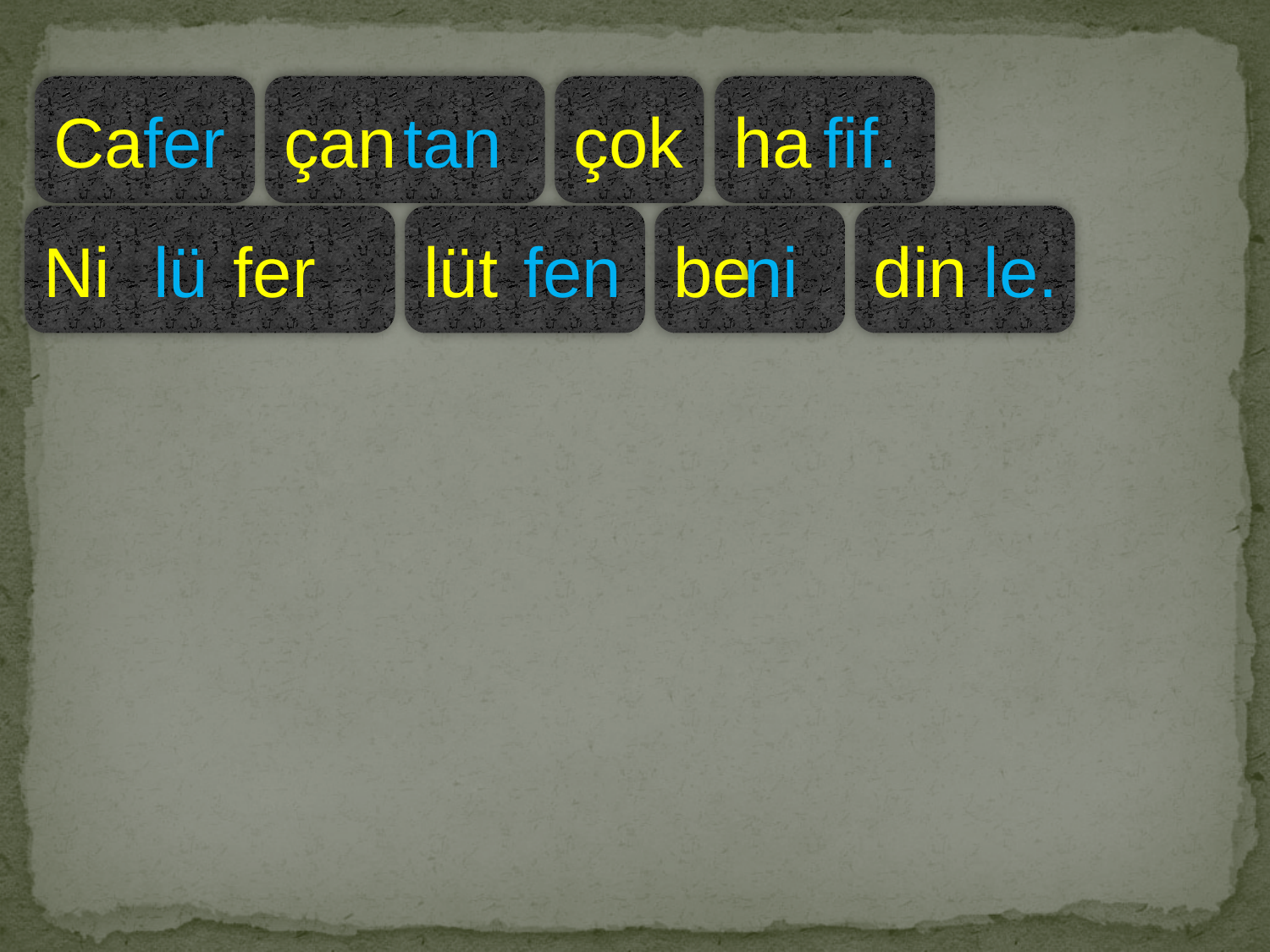

Ca
fer
çan
tan
çok
ha
fif.
Ni
lü
fer
lüt
fen
be
ni
din
le.